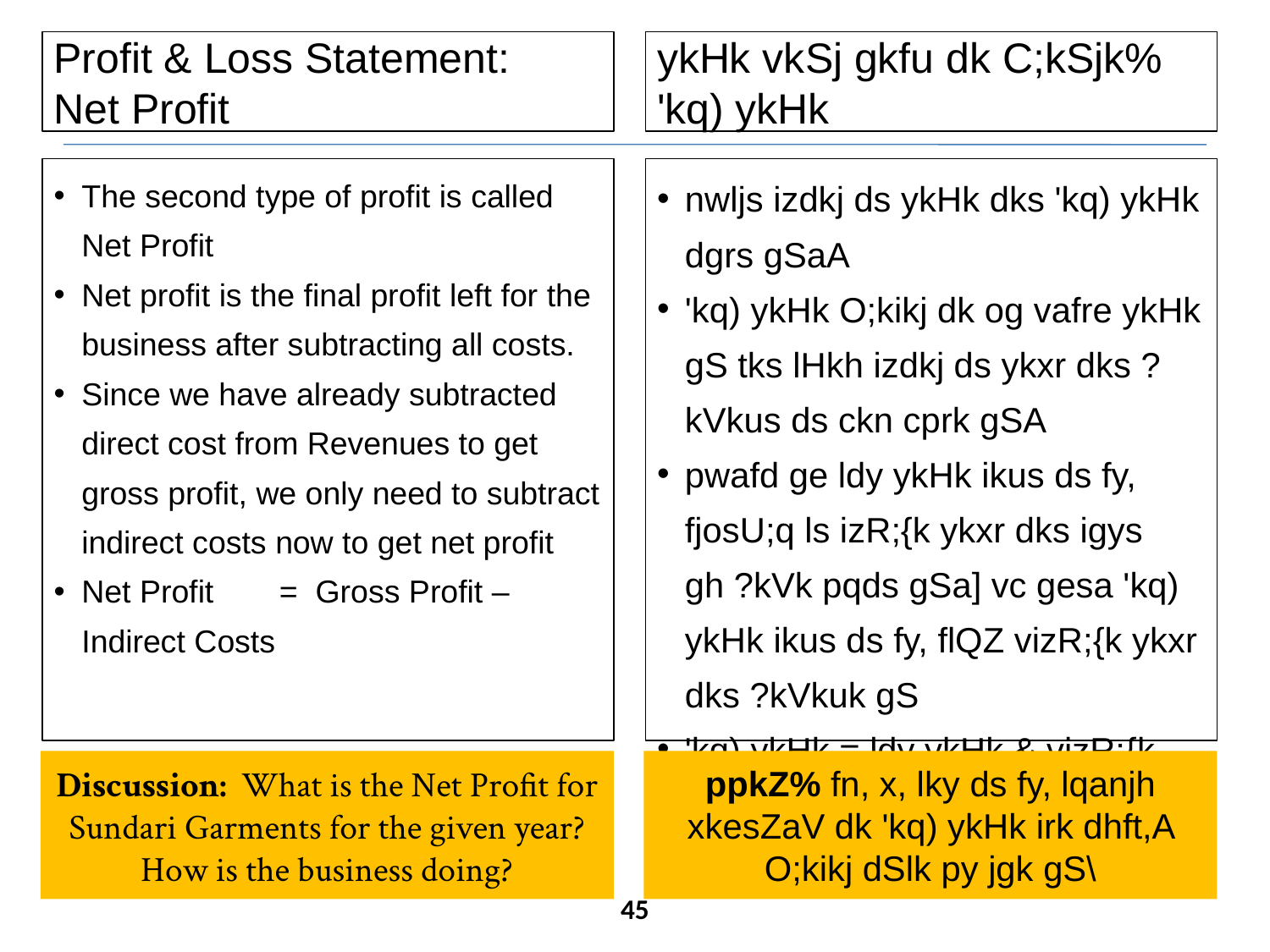

# Profit & Loss Statement: Net Profit
ykHk vkSj gkfu dk C;kSjk% 'kq) ykHk
The second type of profit is called Net Profit
Net profit is the final profit left for the business after subtracting all costs.
Since we have already subtracted direct cost from Revenues to get gross profit, we only need to subtract indirect costs now to get net profit
Net Profit 	=  Gross Profit –  Indirect Costs
nwljs izdkj ds ykHk dks 'kq) ykHk dgrs gSaA
'kq) ykHk O;kikj dk og vafre ykHk gS tks lHkh izdkj ds ykxr dks ?kVkus ds ckn cprk gSA
pwafd ge ldy ykHk ikus ds fy, fjosU;q ls izR;{k ykxr dks igys gh ?kVk pqds gSa] vc gesa 'kq) ykHk ikus ds fy, flQZ vizR;{k ykxr dks ?kVkuk gS
'kq) ykHk = ldy ykHk & vizR;{k ykxr
Discussion:  What is the Net Profit for Sundari Garments for the given year? How is the business doing?
ppkZ% fn, x, lky ds fy, lqanjh xkesZaV dk 'kq) ykHk irk dhft,A O;kikj dSlk py jgk gS\
45